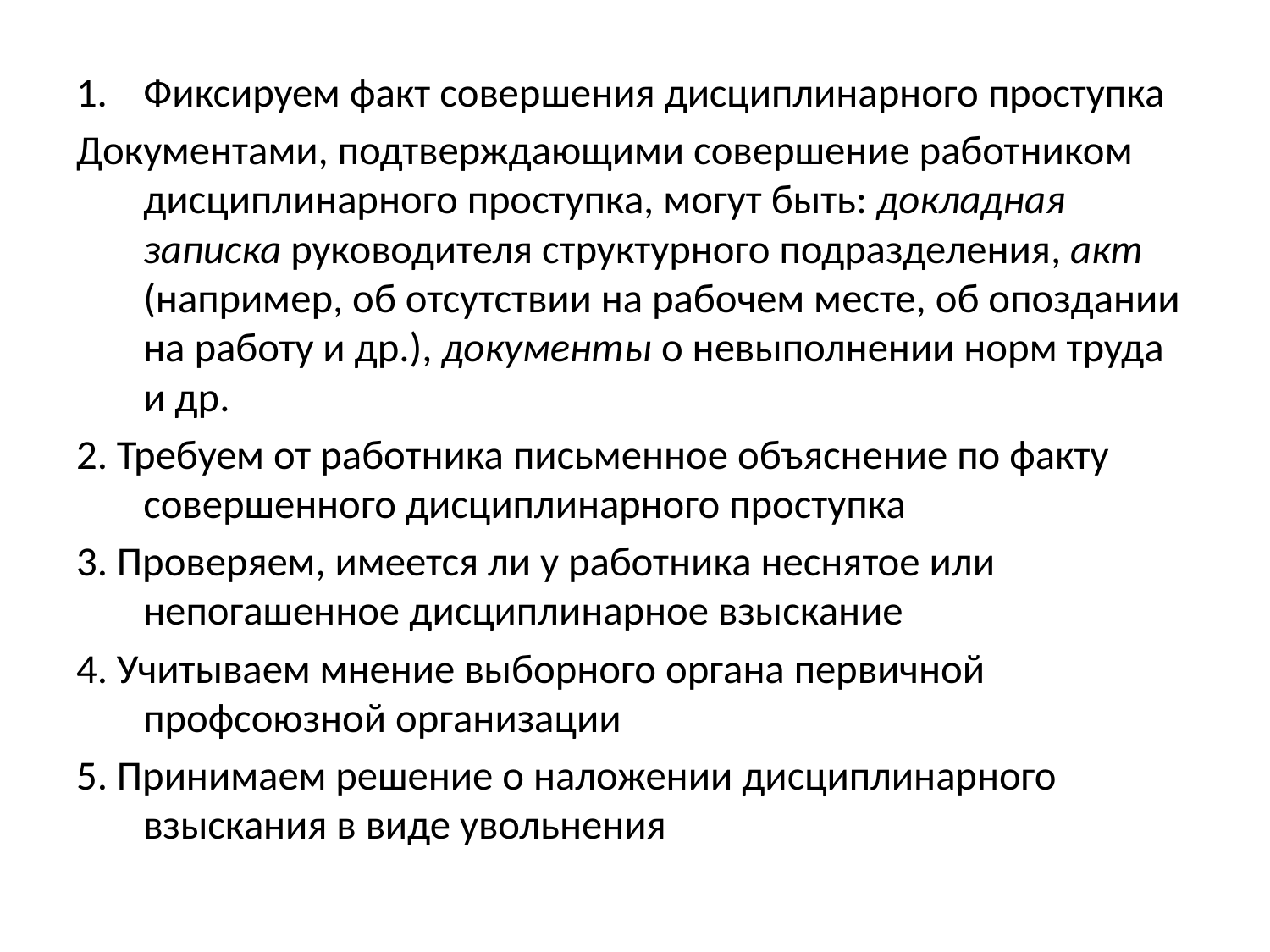

Фиксируем факт совершения дисциплинарного проступка
Документами, подтверждающими совершение работником дисциплинарного проступка, могут быть: докладная записка руководителя структурного подразделения, акт (например, об отсутствии на рабочем месте, об опоздании на работу и др.), документы о невыполнении норм труда и др.
2. Требуем от работника письменное объяснение по факту совершенного дисциплинарного проступка
3. Проверяем, имеется ли у работника неснятое или непогашенное дисциплинарное взыскание
4. Учитываем мнение выборного органа первичной профсоюзной организации
5. Принимаем решение о наложении дисциплинарного взыскания в виде увольнения